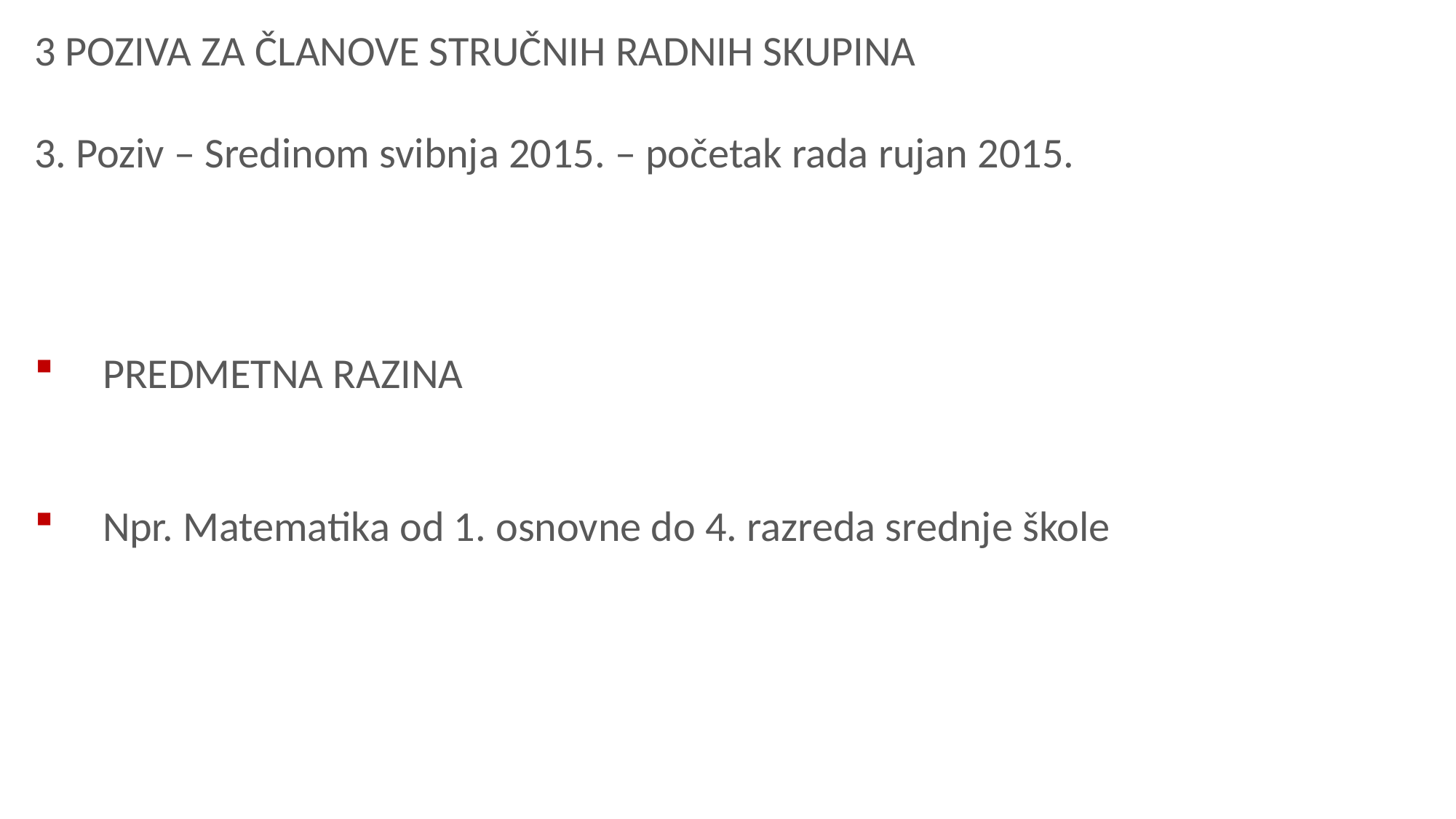

3 POZIVA ZA ČLANOVE STRUČNIH RADNIH SKUPINA

3. Poziv – Sredinom svibnja 2015. – početak rada rujan 2015.
PREDMETNA RAZINA

Npr. Matematika od 1. osnovne do 4. razreda srednje škole